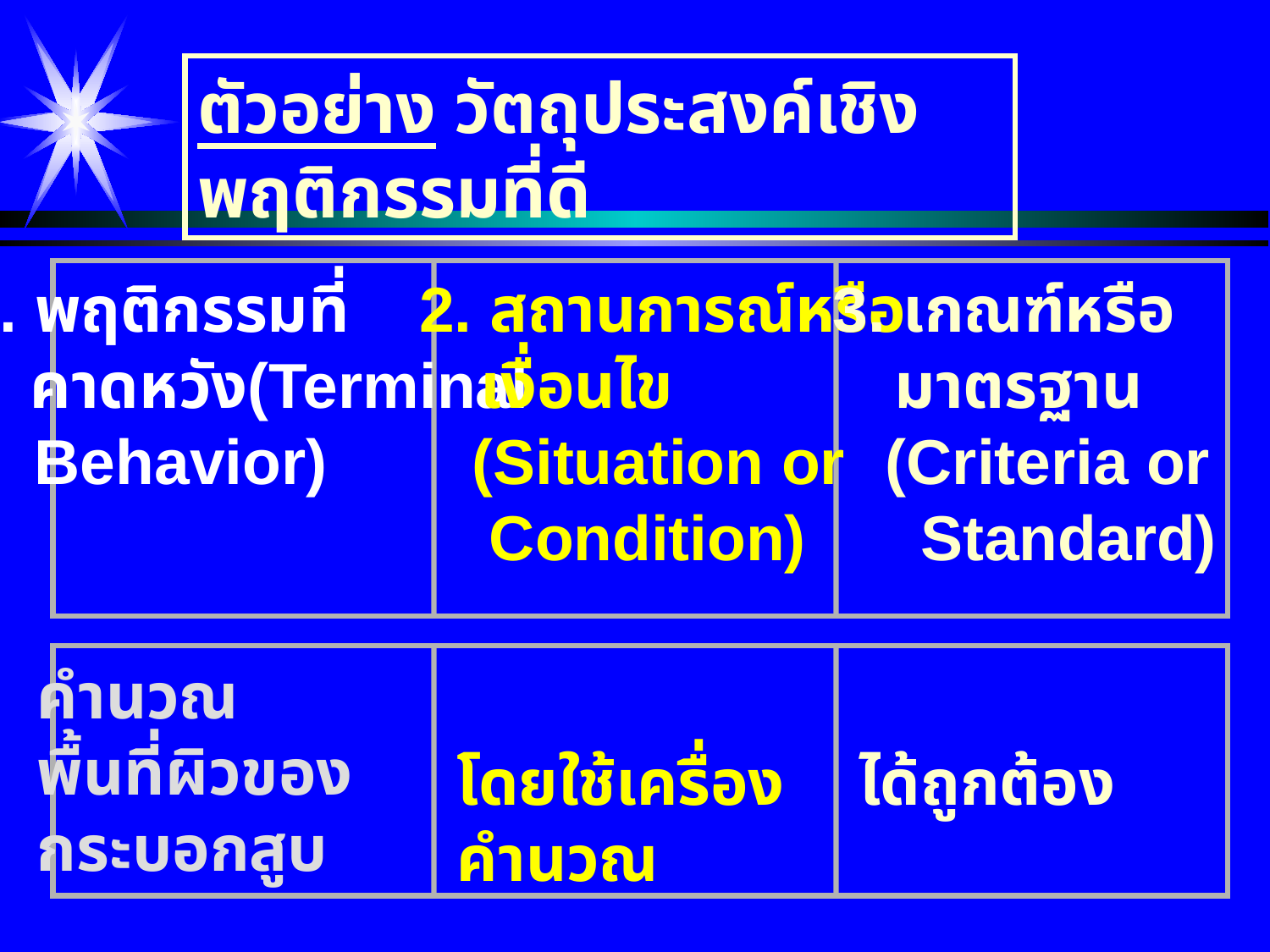

ตัวอย่าง วัตถุประสงค์เชิงพฤติกรรมที่ดี

1. พฤติกรรมที่
    คาดหวัง(Terminal
    Behavior)
    2. สถานการณ์หรือ
        เงื่อนไข
       (Situation or
        Condition)
    3. เกณฑ์หรือ
        มาตรฐาน
       (Criteria or
         Standard)

คำนวณ
พื้นที่ผิวของ
กระบอกสูบ

โดยใช้เครื่องคำนวณ

ได้ถูกต้อง